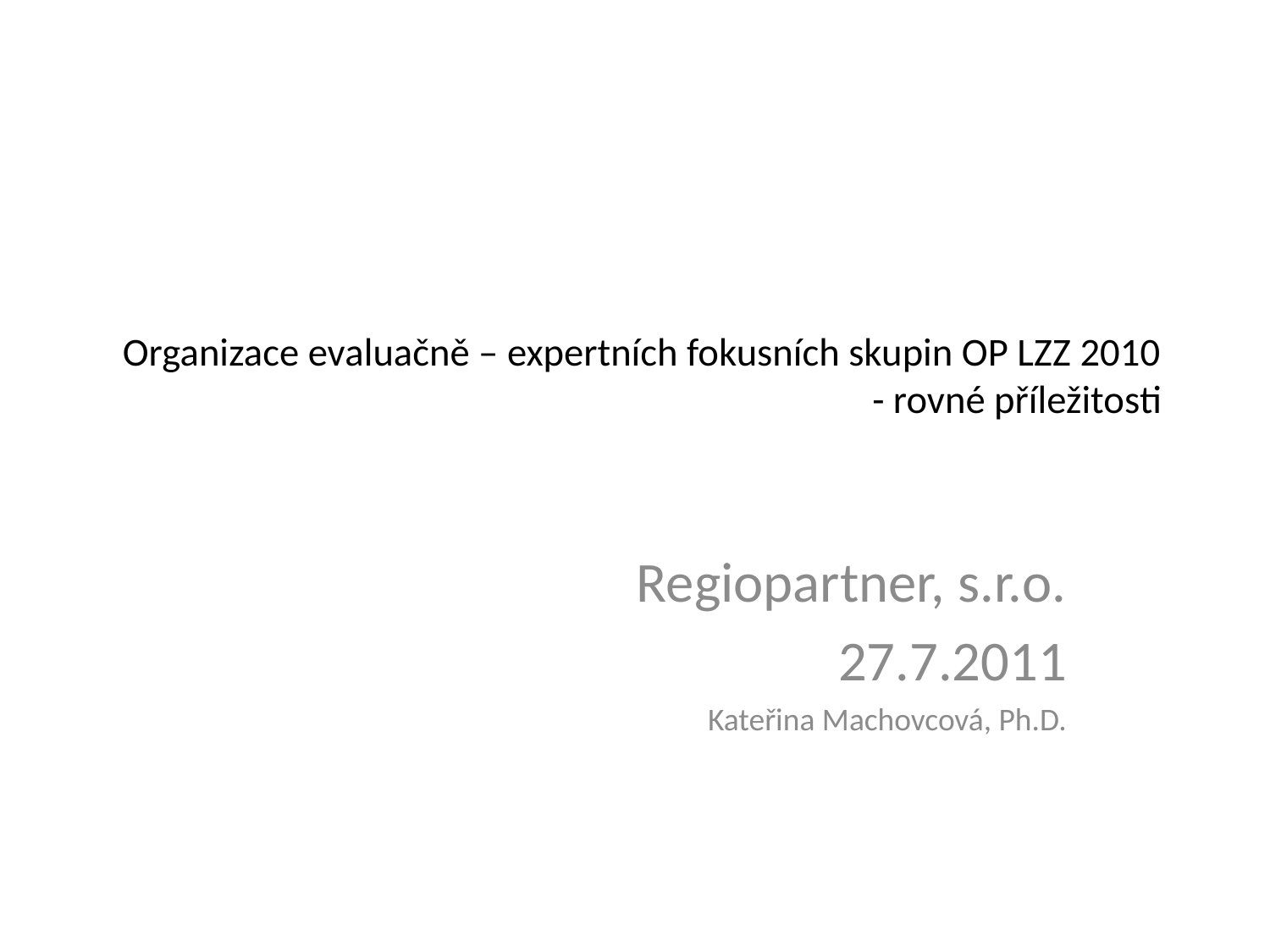

# Organizace evaluačně – expertních fokusních skupin OP LZZ 2010 - rovné příležitosti
Regiopartner, s.r.o.
27.7.2011
Kateřina Machovcová, Ph.D.